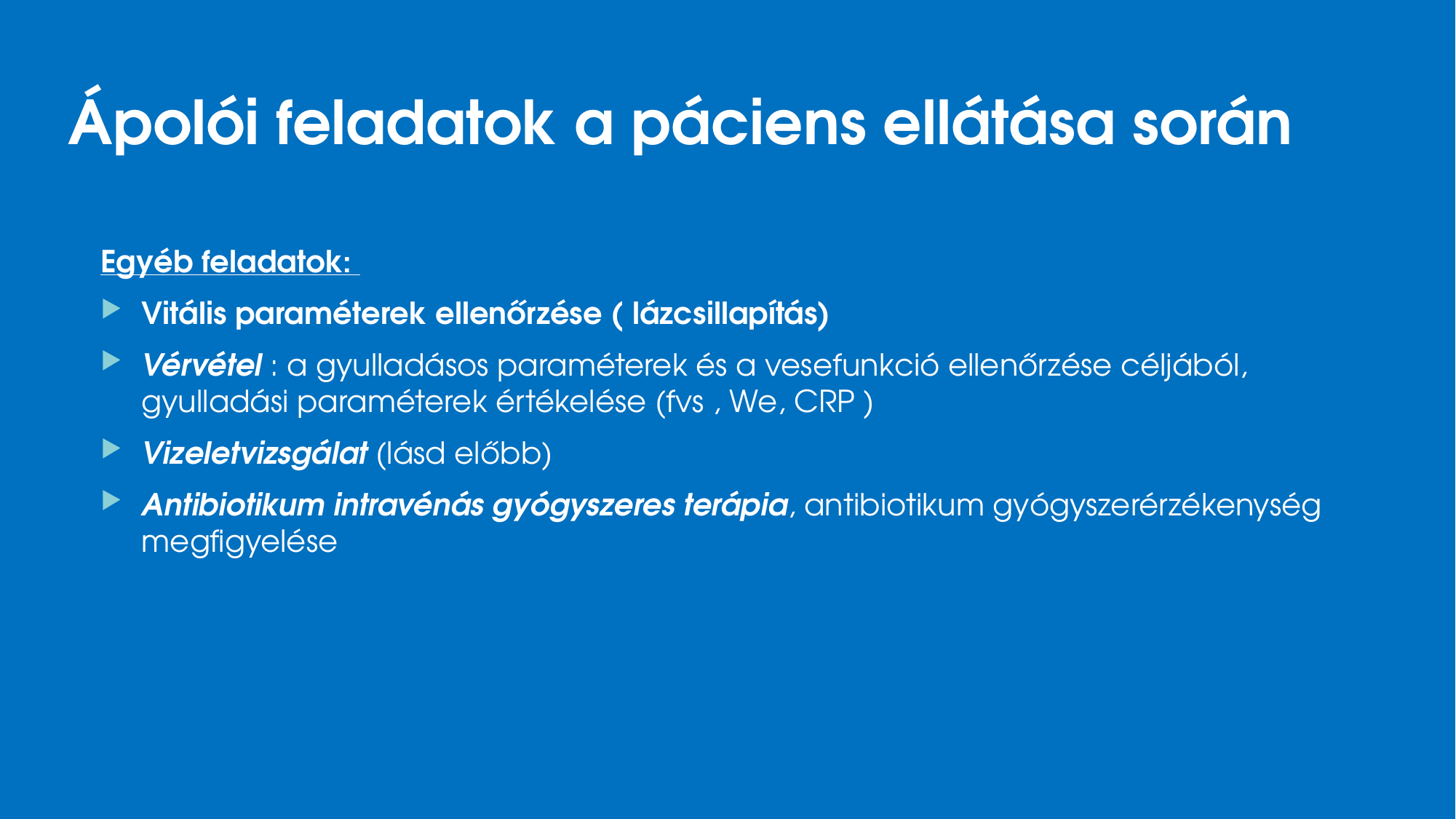

# Ápolói feladatok a páciens ellátása során
Egyéb feladatok:
Vitális paraméterek ellenőrzése ( lázcsillapítás)
Vérvétel : a gyulladásos paraméterek és a vesefunkció ellenőrzése céljából, gyulladási paraméterek értékelése (fvs , We, CRP )
Vizeletvizsgálat (lásd előbb)
Antibiotikum intravénás gyógyszeres terápia, antibiotikum gyógyszerérzékenység megfigyelése